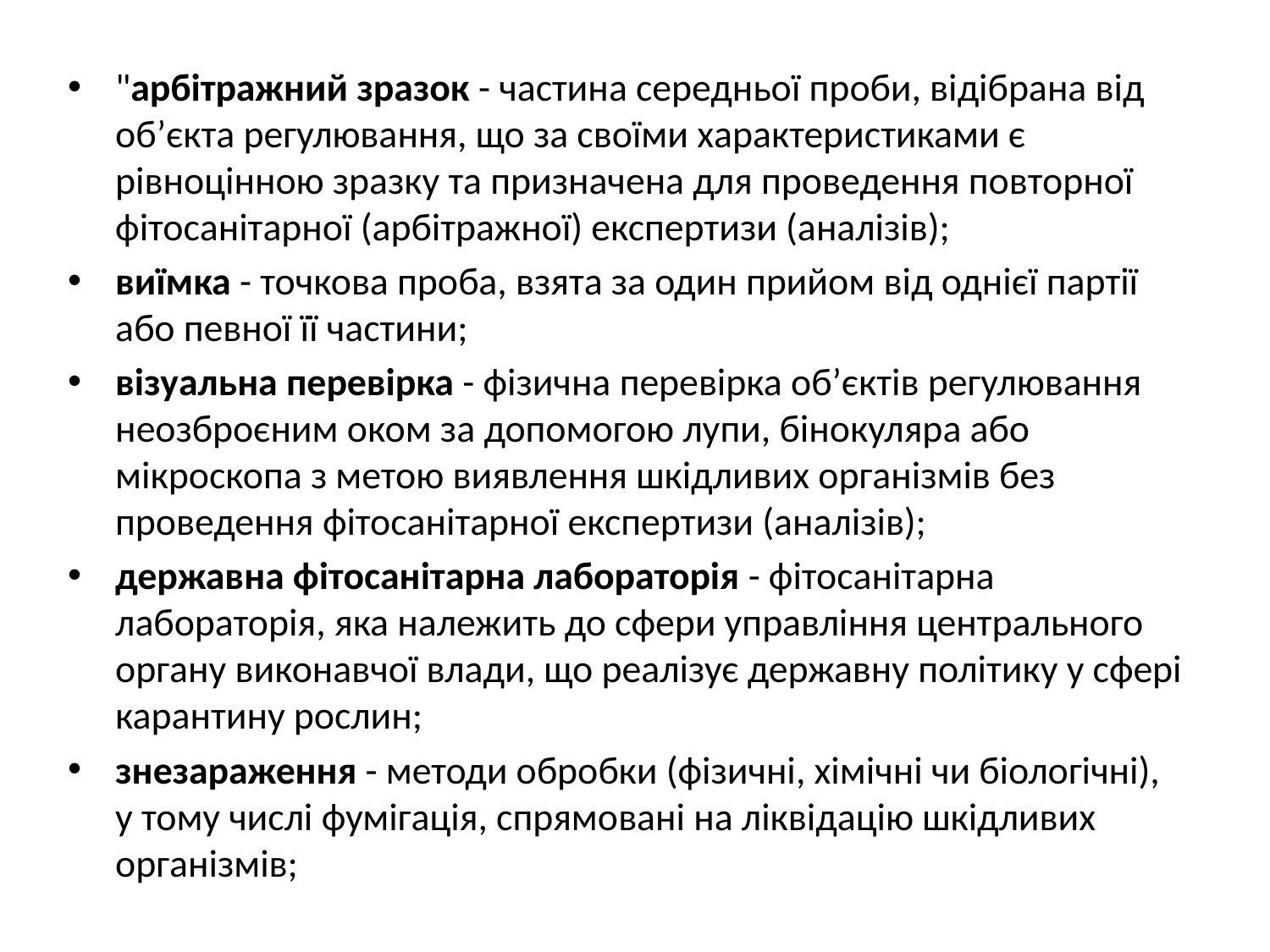

"арбітражний зразок - частина середньої проби, відібрана від об’єкта регулювання, що за своїми характеристиками є рівноцінною зразку та призначена для проведення повторної фітосанітарної (арбітражної) експертизи (аналізів);
виїмка - точкова проба, взята за один прийом від однієї партії або певної її частини;
візуальна перевірка - фізична перевірка об’єктів регулювання неозброєним оком за допомогою лупи, бінокуляра або мікроскопа з метою виявлення шкідливих організмів без проведення фітосанітарної експертизи (аналізів);
державна фітосанітарна лабораторія - фітосанітарна лабораторія, яка належить до сфери управління центрального органу виконавчої влади, що реалізує державну політику у сфері карантину рослин;
знезараження - методи обробки (фізичні, хімічні чи біологічні), у тому числі фумігація, спрямовані на ліквідацію шкідливих організмів;